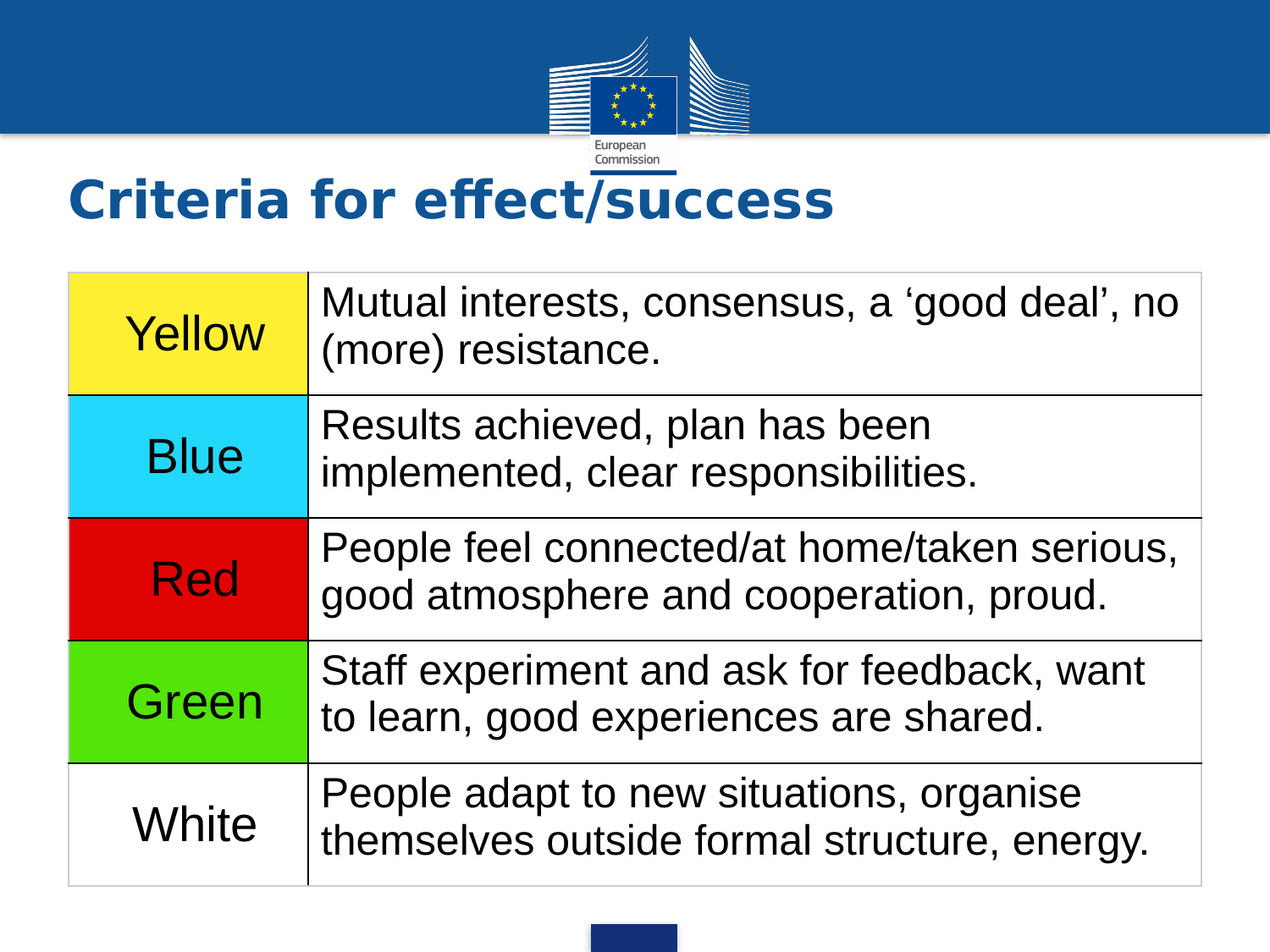

# Criteria for effect/success
| Yellow | Mutual interests, consensus, a ‘good deal’, no (more) resistance. |
| --- | --- |
| Blue | Results achieved, plan has been implemented, clear responsibilities. |
| Red | People feel connected/at home/taken serious, good atmosphere and cooperation, proud. |
| Green | Staff experiment and ask for feedback, want to learn, good experiences are shared. |
| White | People adapt to new situations, organise themselves outside formal structure, energy. |